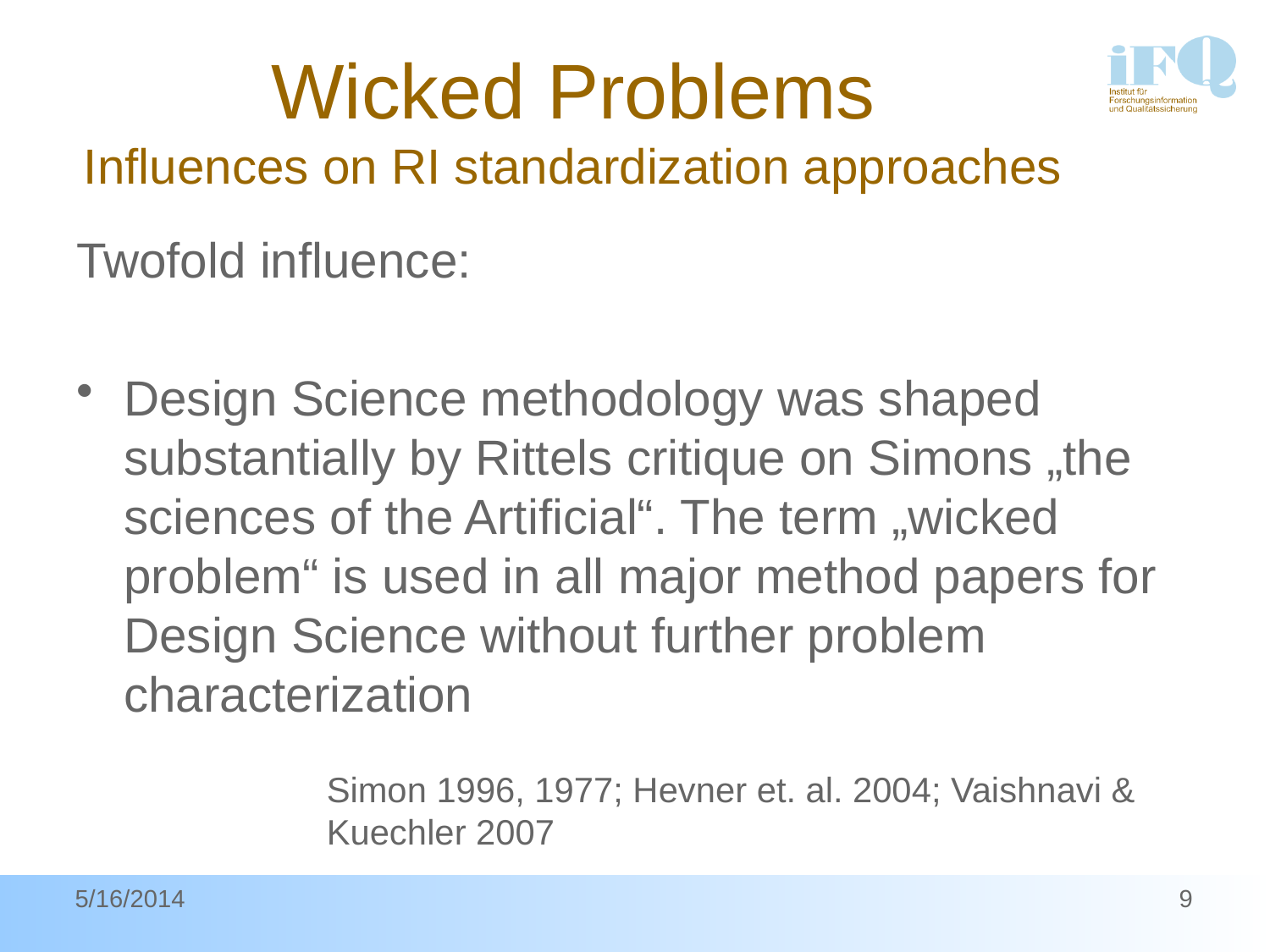

# Wicked Problems Influences on RI standardization approaches
Twofold influence:

Design Science methodology was shaped substantially by Rittels critique on Simons „the sciences of the Artificial“. The term „wicked problem“ is used in all major method papers for Design Science without further problem characterization

Simon 1996, 1977; Hevner et. al. 2004; Vaishnavi & Kuechler 2007
5/16/2014
9